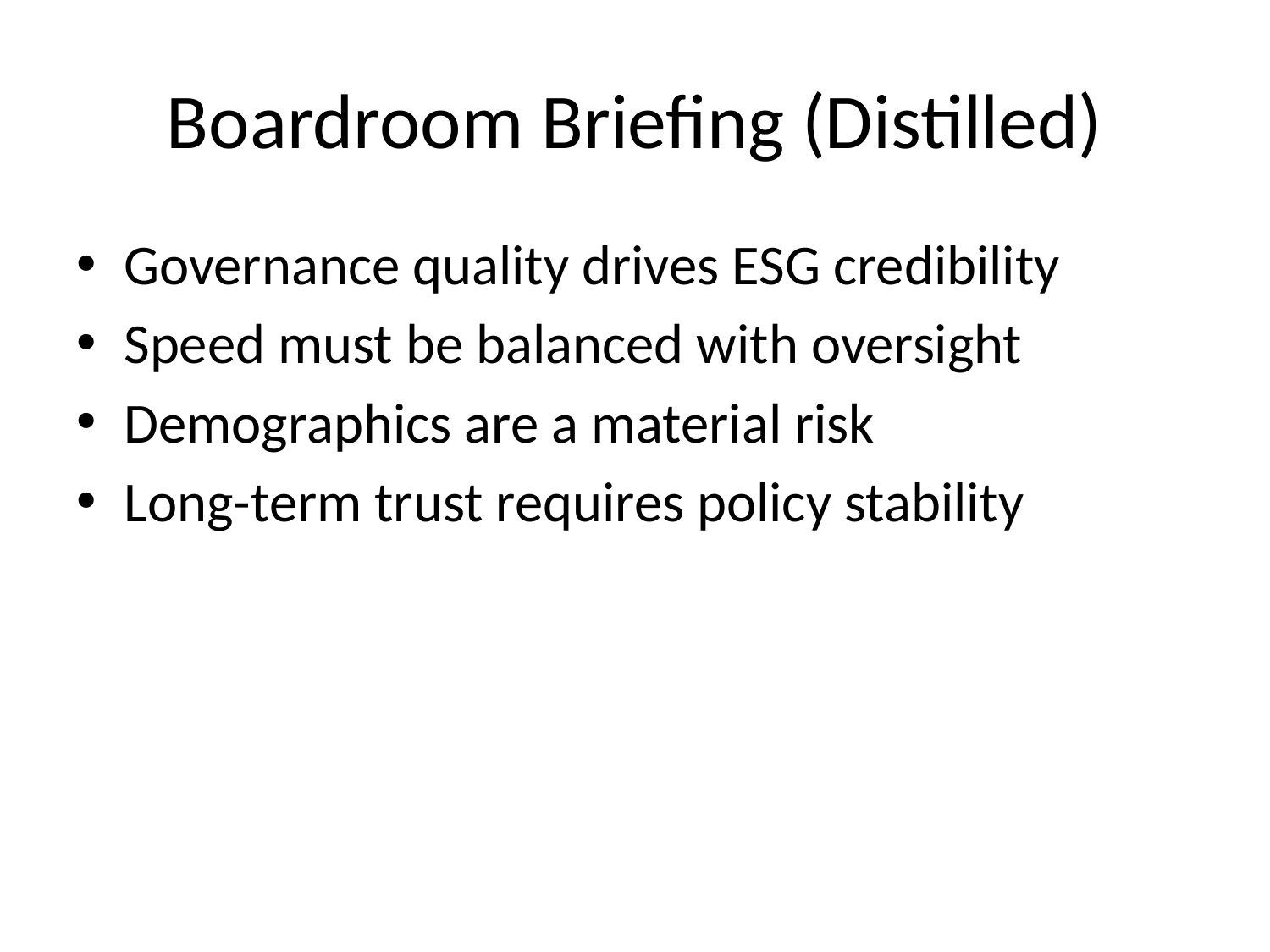

# Boardroom Briefing (Distilled)
Governance quality drives ESG credibility
Speed must be balanced with oversight
Demographics are a material risk
Long-term trust requires policy stability